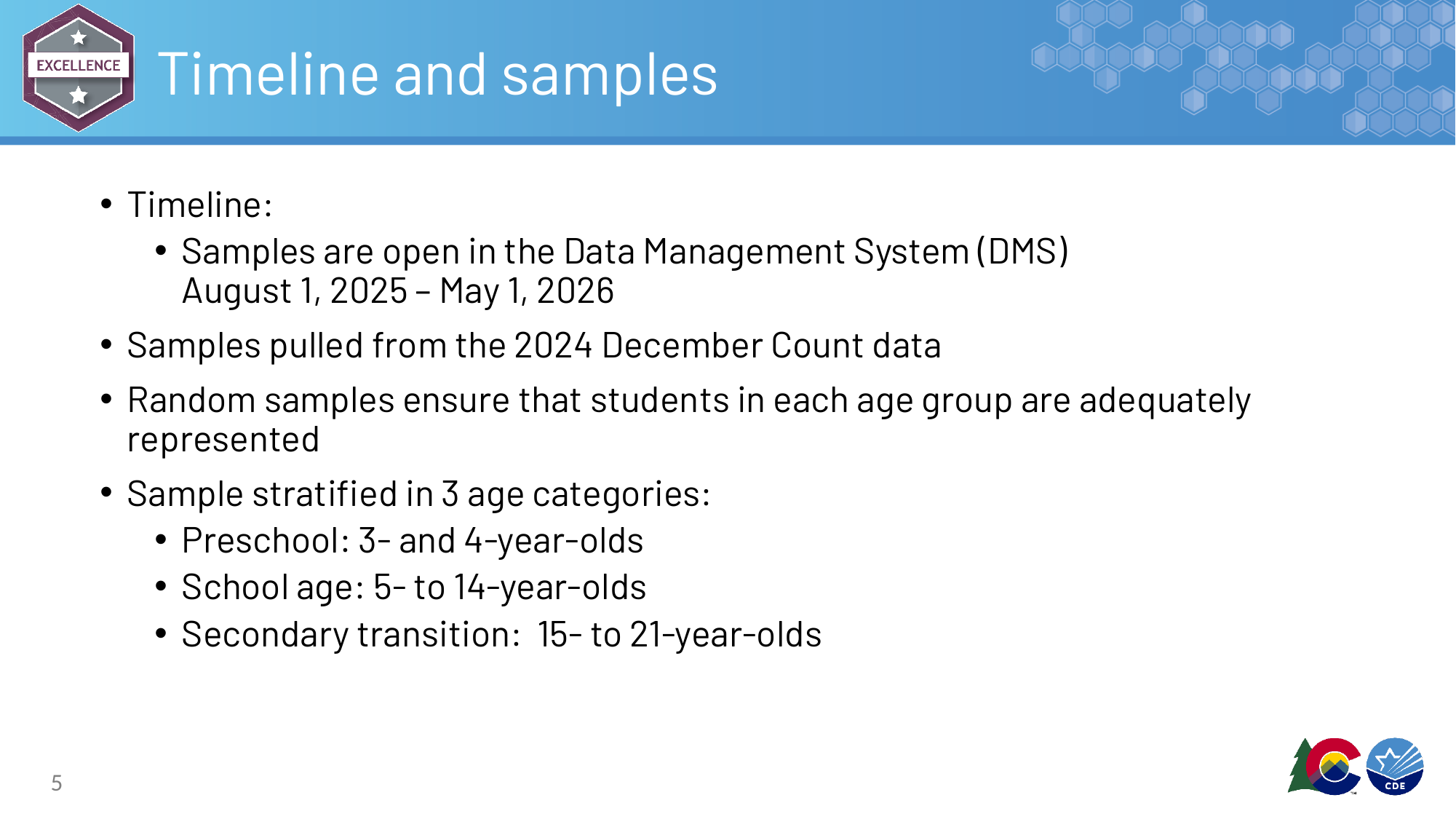

# Timeline and samples
Timeline:
Samples are open in the Data Management System (DMS)
August 1, 2025 – May 1, 2026
Samples pulled from the 2024 December Count data
Random samples ensure that students in each age group are adequately represented
Sample stratified in 3 age categories:
Preschool: 3- and 4-year-olds
School age: 5- to 14-year-olds
Secondary transition:  15- to 21-year-olds
5